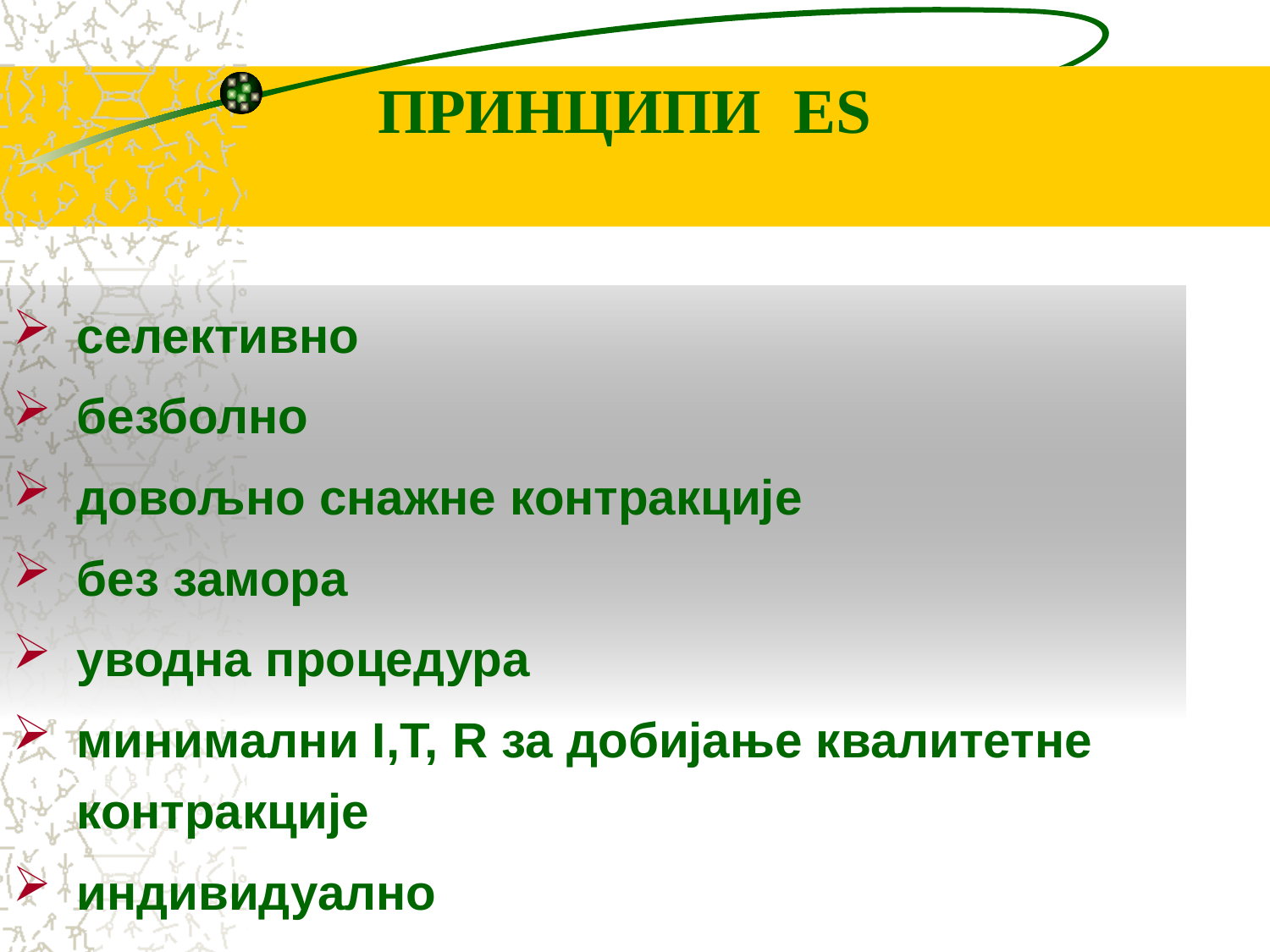

ПРИНЦИПИ  ES
селективно
безболно
довољно снажне контракције
без замора
уводна процедура
минимaлни I,T, R за добијање квалитетне контракције
индивидуално